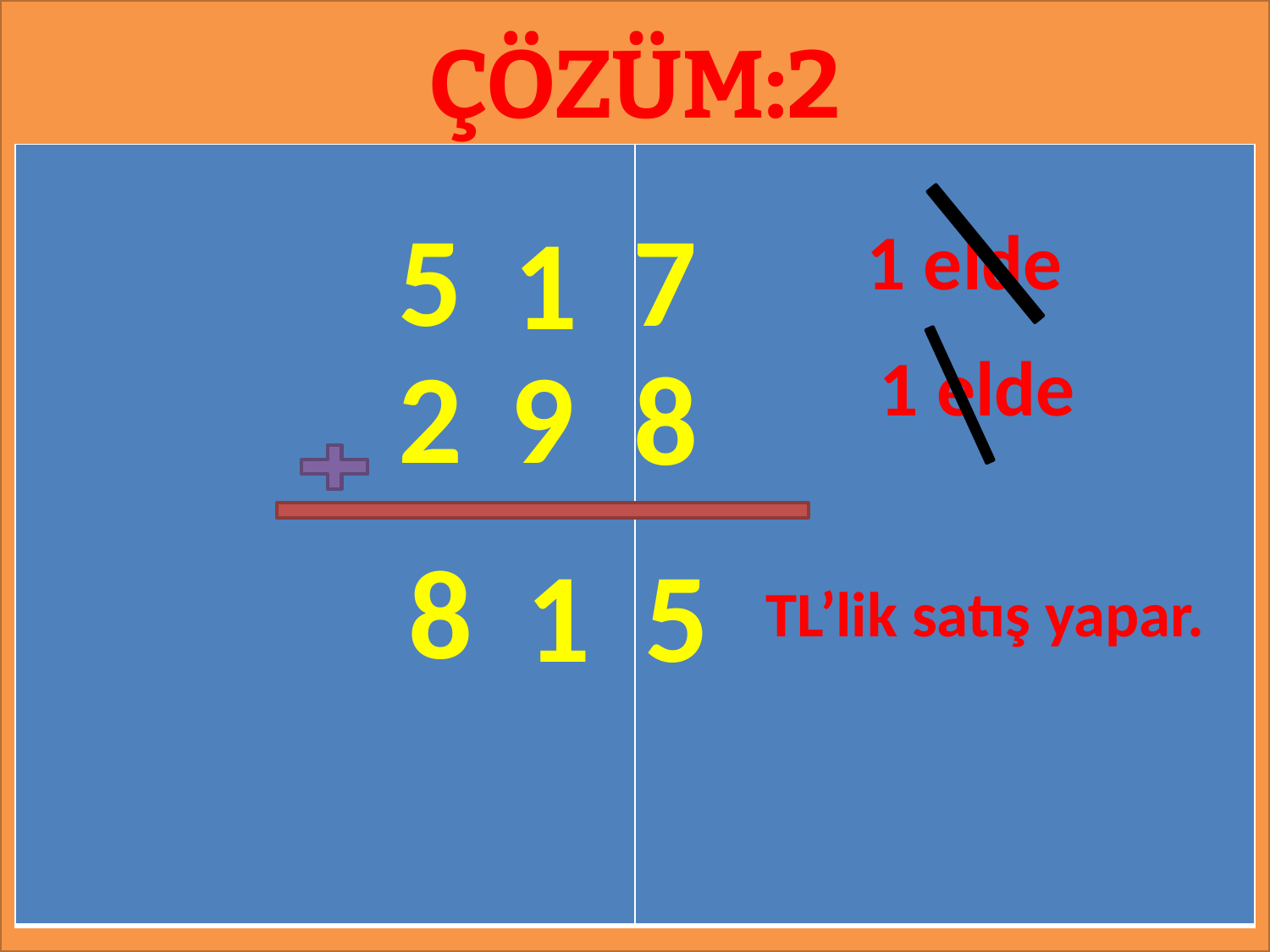

ÇÖZÜM:2
#

|  |  |
| --- | --- |
7
5
1
1 elde

2
9
8
1 elde

8
1
5
TL’lik satış yapar.